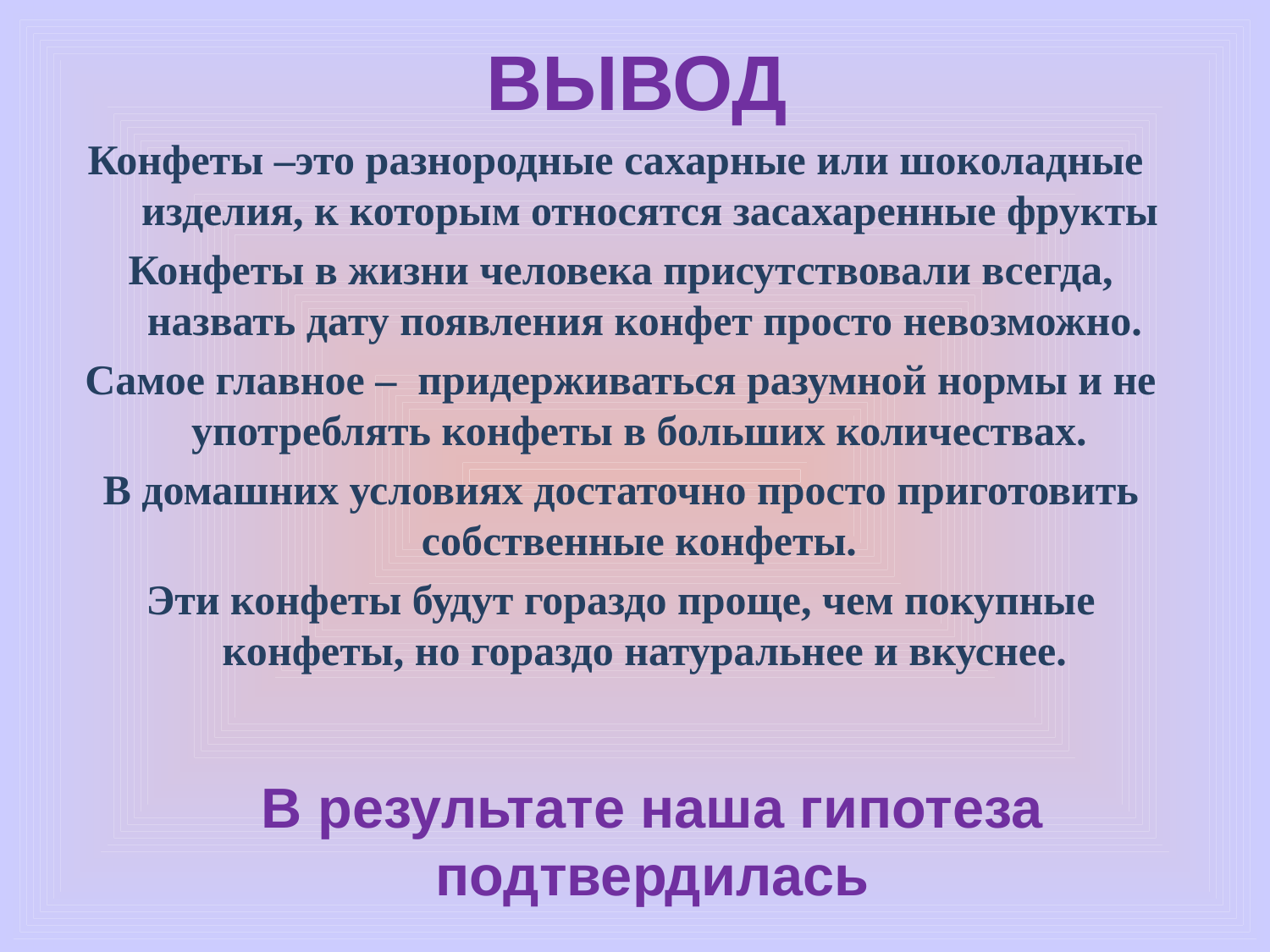

# ВЫВОД
Конфеты –это разнородные сахарные или шоколадные   изделия, к которым относятся засахаренные фрукты
 Конфеты в жизни человека присутствовали всегда,  назвать дату появления конфет просто невозможно.
Самое главное –  придерживаться разумной нормы и не употреблять конфеты в больших количествах.
В домашних условиях достаточно просто приготовить собственные конфеты.
Эти конфеты будут гораздо проще, чем покупные конфеты, но гораздо натуральнее и вкуснее.

В результате наша гипотеза подтвердилась